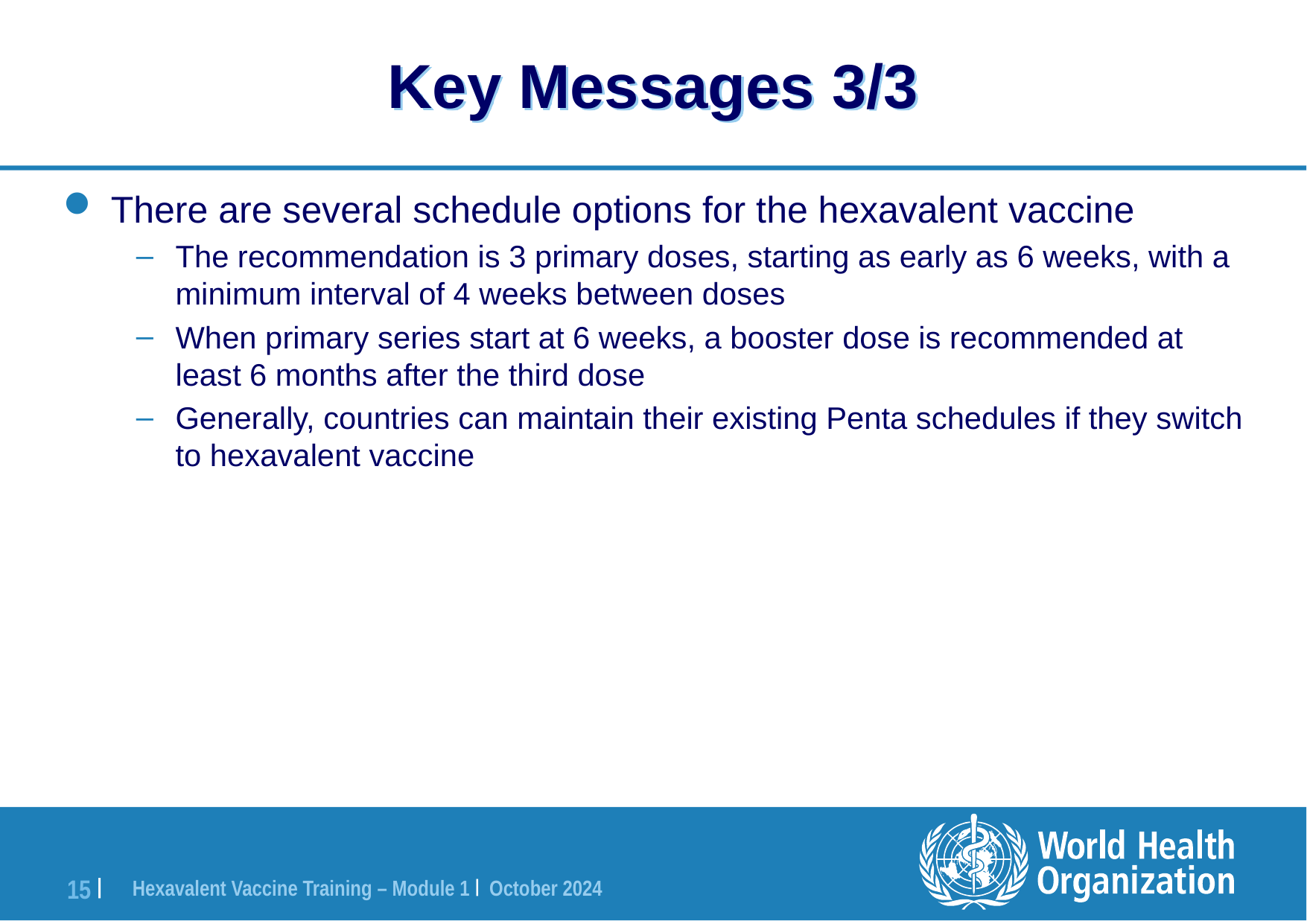

# Key Messages 3/3
There are several schedule options for the hexavalent vaccine
The recommendation is 3 primary doses, starting as early as 6 weeks, with a minimum interval of 4 weeks between doses
When primary series start at 6 weeks, a booster dose is recommended at least 6 months after the third dose
Generally, countries can maintain their existing Penta schedules if they switch to hexavalent vaccine